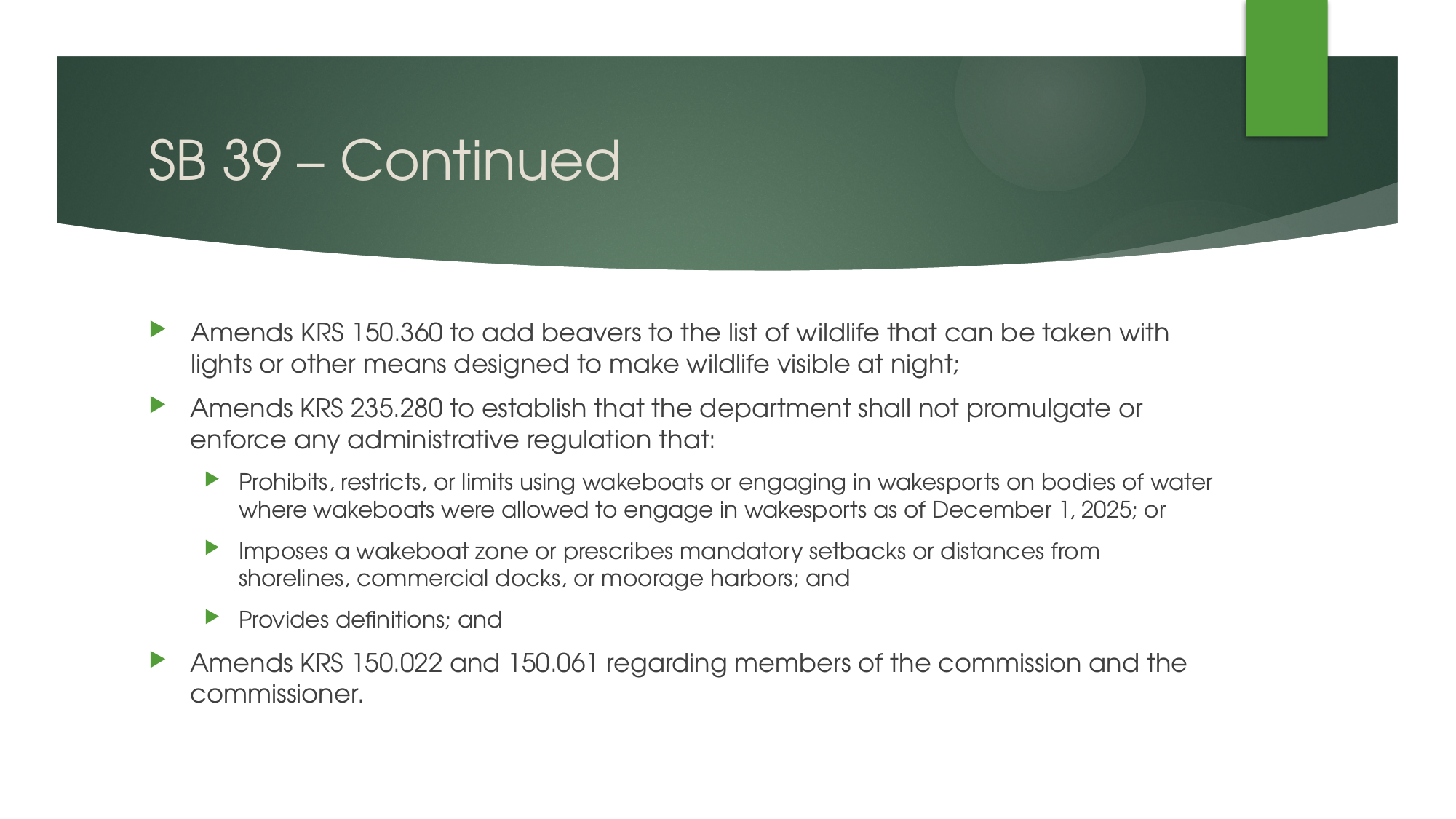

# SB 39 – Continued
Amends KRS 150.360 to add beavers to the list of wildlife that can be taken with lights or other means designed to make wildlife visible at night;
Amends KRS 235.280 to establish that the department shall not promulgate or enforce any administrative regulation that:
Prohibits, restricts, or limits using wakeboats or engaging in wakesports on bodies of water where wakeboats were allowed to engage in wakesports as of December 1, 2025; or
Imposes a wakeboat zone or prescribes mandatory setbacks or distances from shorelines, commercial docks, or moorage harbors; and
Provides definitions; and
Amends KRS 150.022 and 150.061 regarding members of the commission and the commissioner.